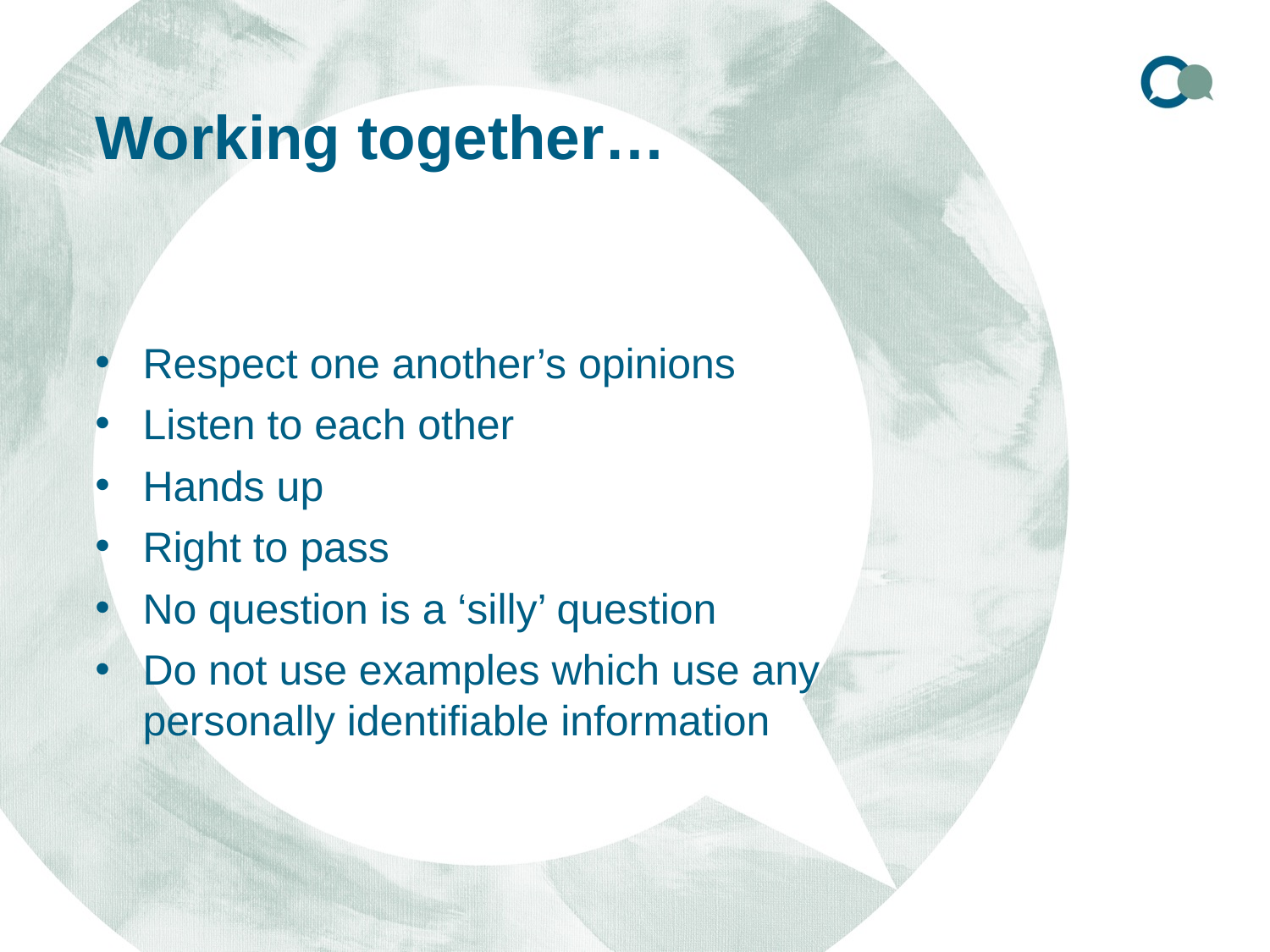

# Working together…
Respect one another’s opinions
Listen to each other
Hands up
Right to pass
No question is a ‘silly’ question
Do not use examples which use any personally identifiable information